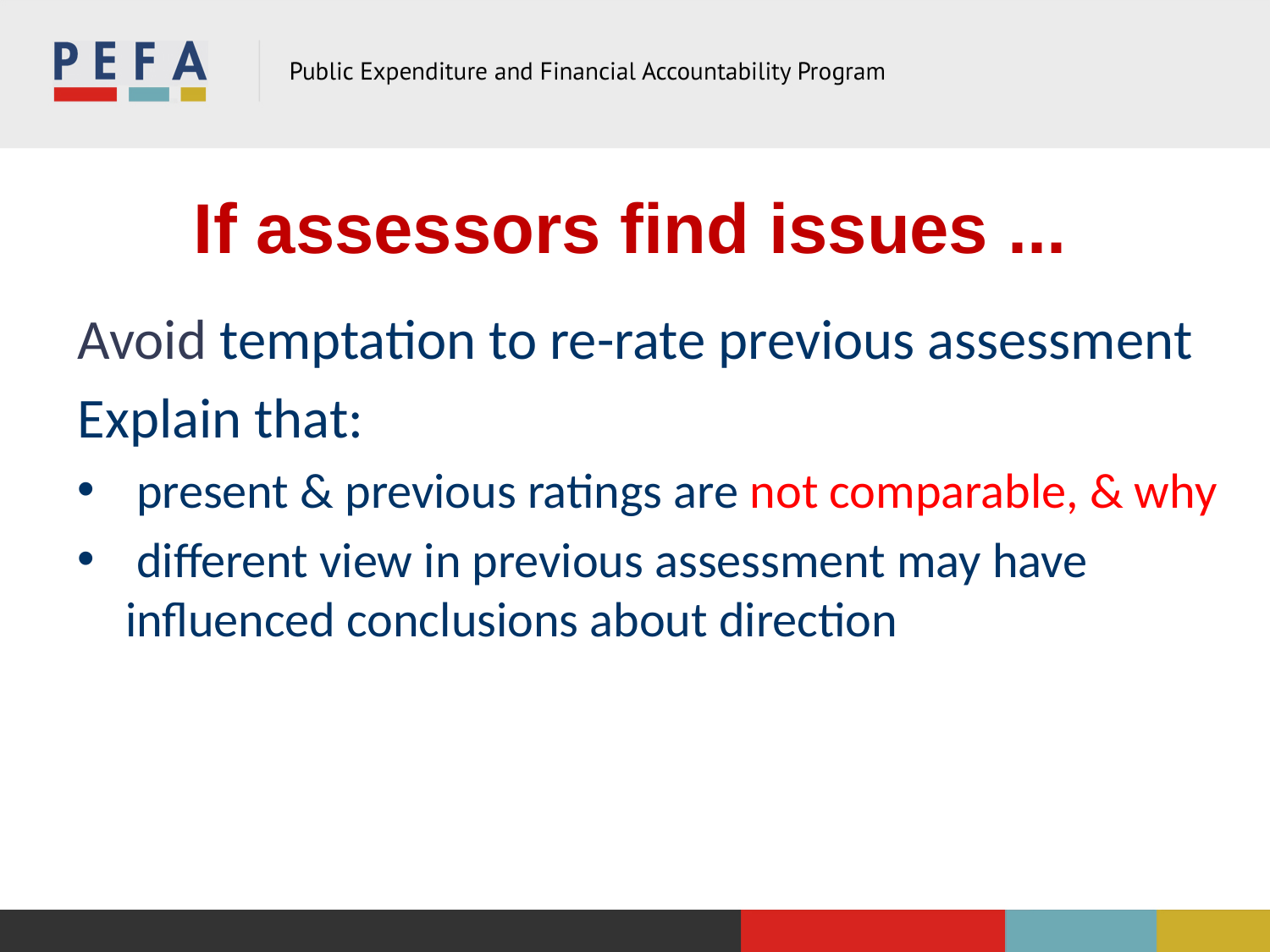

# If assessors find issues ...
Avoid temptation to re-rate previous assessment
Explain that:
 present & previous ratings are not comparable, & why
 different view in previous assessment may have    influenced conclusions about direction